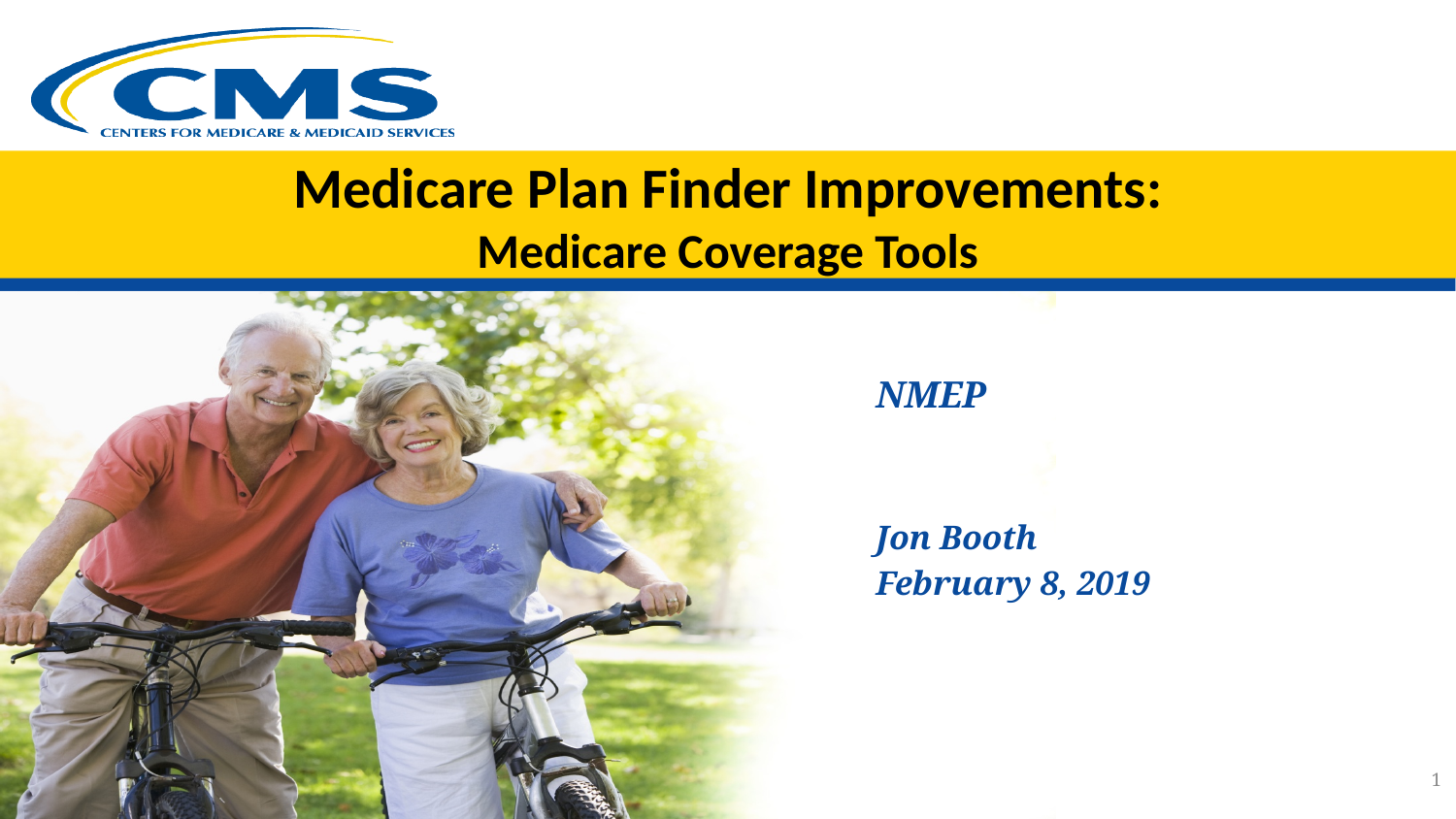

# Medicare Plan Finder Improvements: Medicare Coverage Tools
NMEP
Jon Booth
February 8, 2019
1